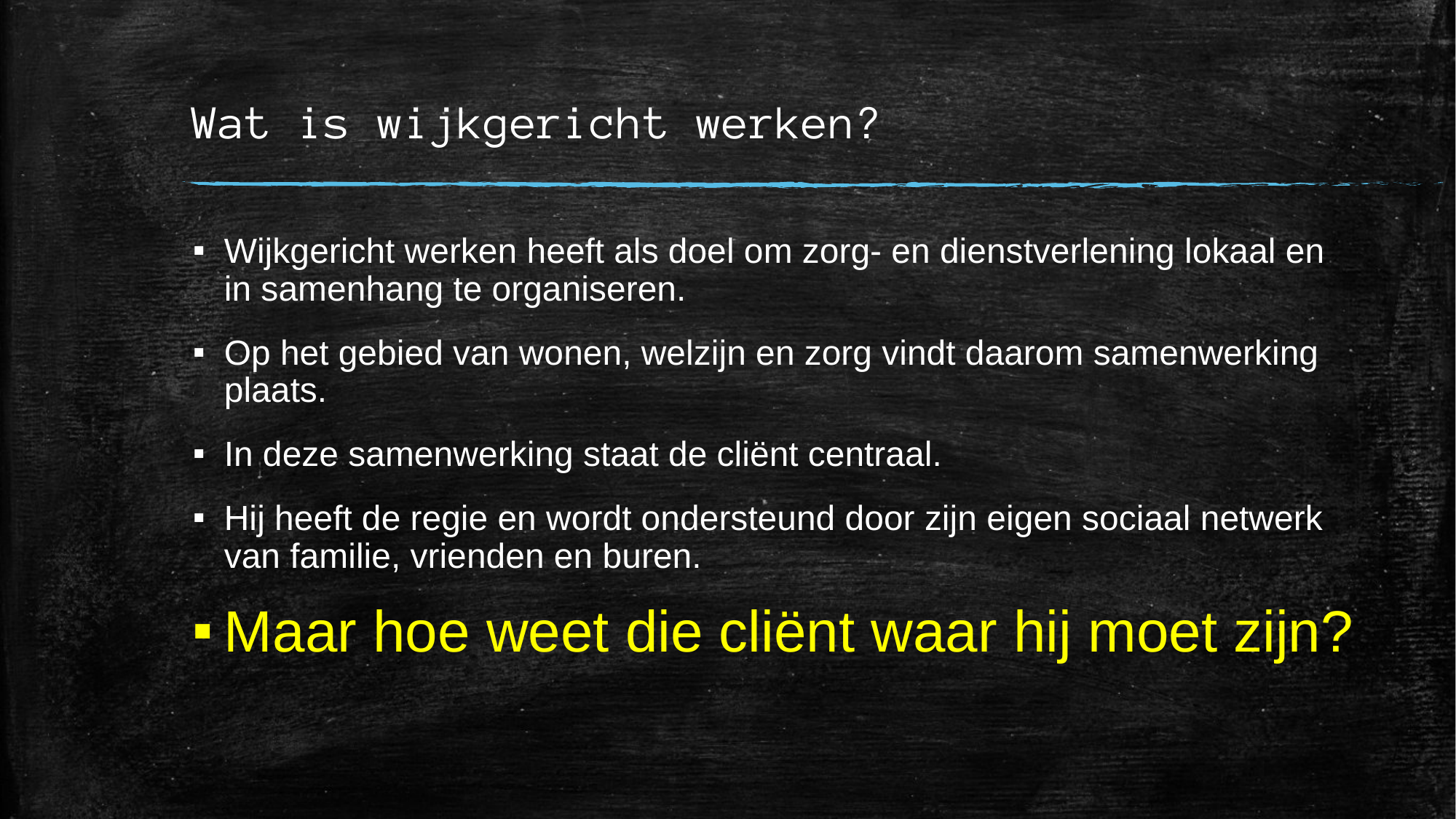

# Wat is wijkgericht werken?
Wijkgericht werken heeft als doel om zorg- en dienstverlening lokaal en in samenhang te organiseren.
Op het gebied van wonen, welzijn en zorg vindt daarom samenwerking plaats.
In deze samenwerking staat de cliënt centraal.
Hij heeft de regie en wordt ondersteund door zijn eigen sociaal netwerk van familie, vrienden en buren.
Maar hoe weet die cliënt waar hij moet zijn?